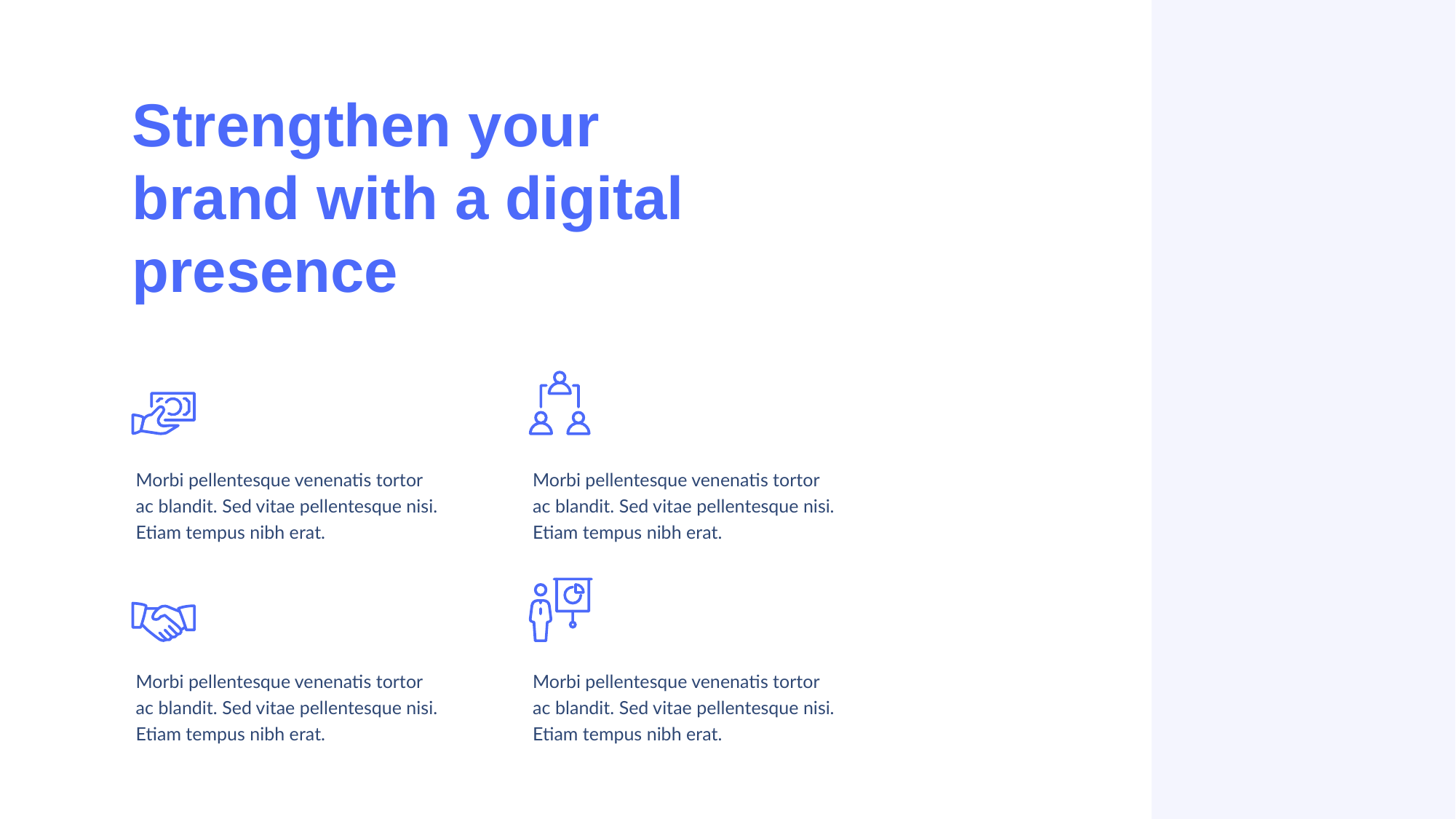

Strengthen your brand with a digital presence

Morbi pellentesque venenatis tortor ac blandit. Sed vitae pellentesque nisi. Etiam tempus nibh erat.
Morbi pellentesque venenatis tortor ac blandit. Sed vitae pellentesque nisi. Etiam tempus nibh erat.

Morbi pellentesque venenatis tortor ac blandit. Sed vitae pellentesque nisi. Etiam tempus nibh erat.
Morbi pellentesque venenatis tortor ac blandit. Sed vitae pellentesque nisi. Etiam tempus nibh erat.